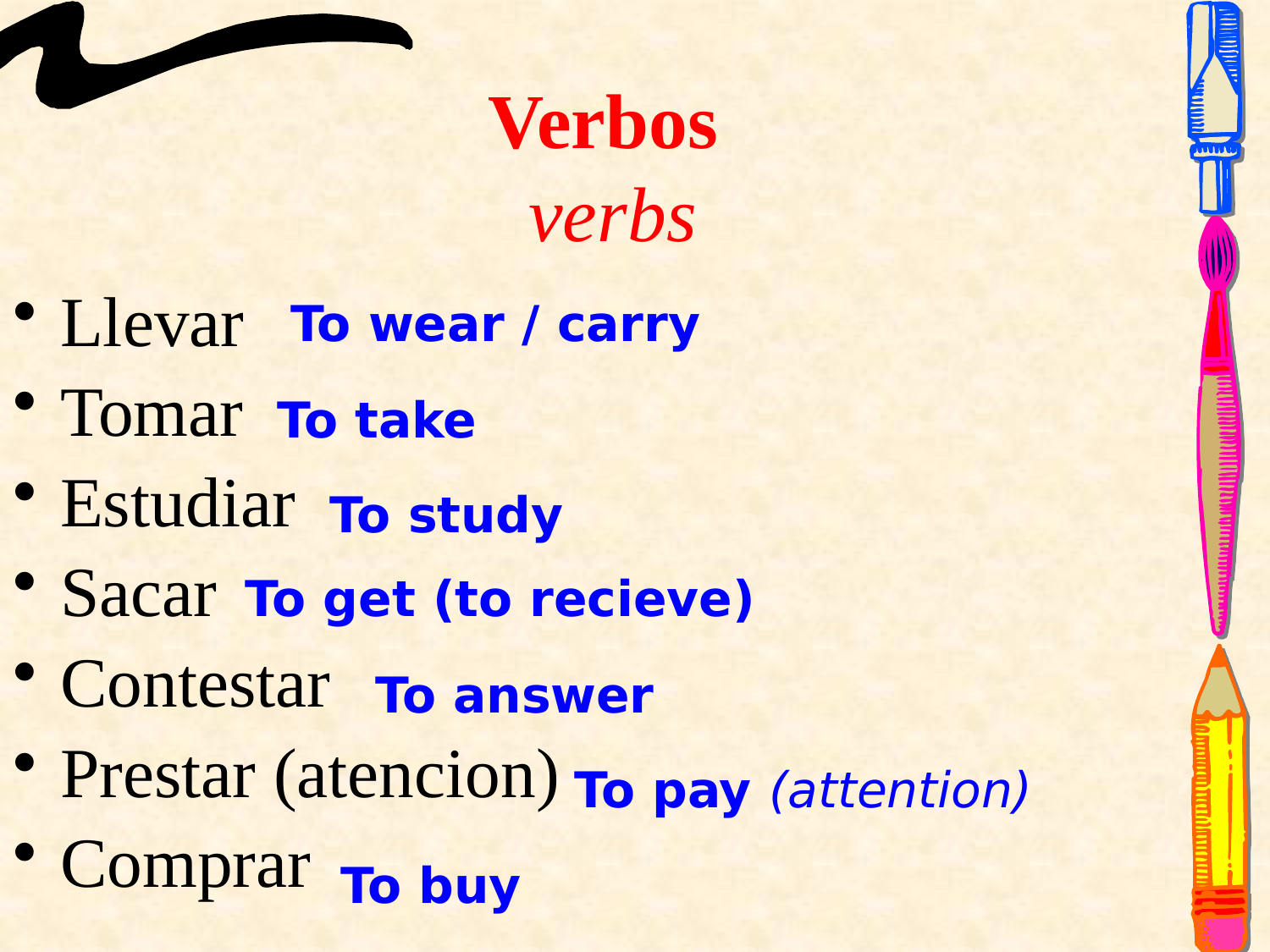

Llevar
Tomar
Estudiar
Sacar
Contestar
Prestar (atencion)
Comprar
# Verbos verbs
To wear / carry
To take
To study
To get (to recieve)
To answer
To pay (attention)
To buy